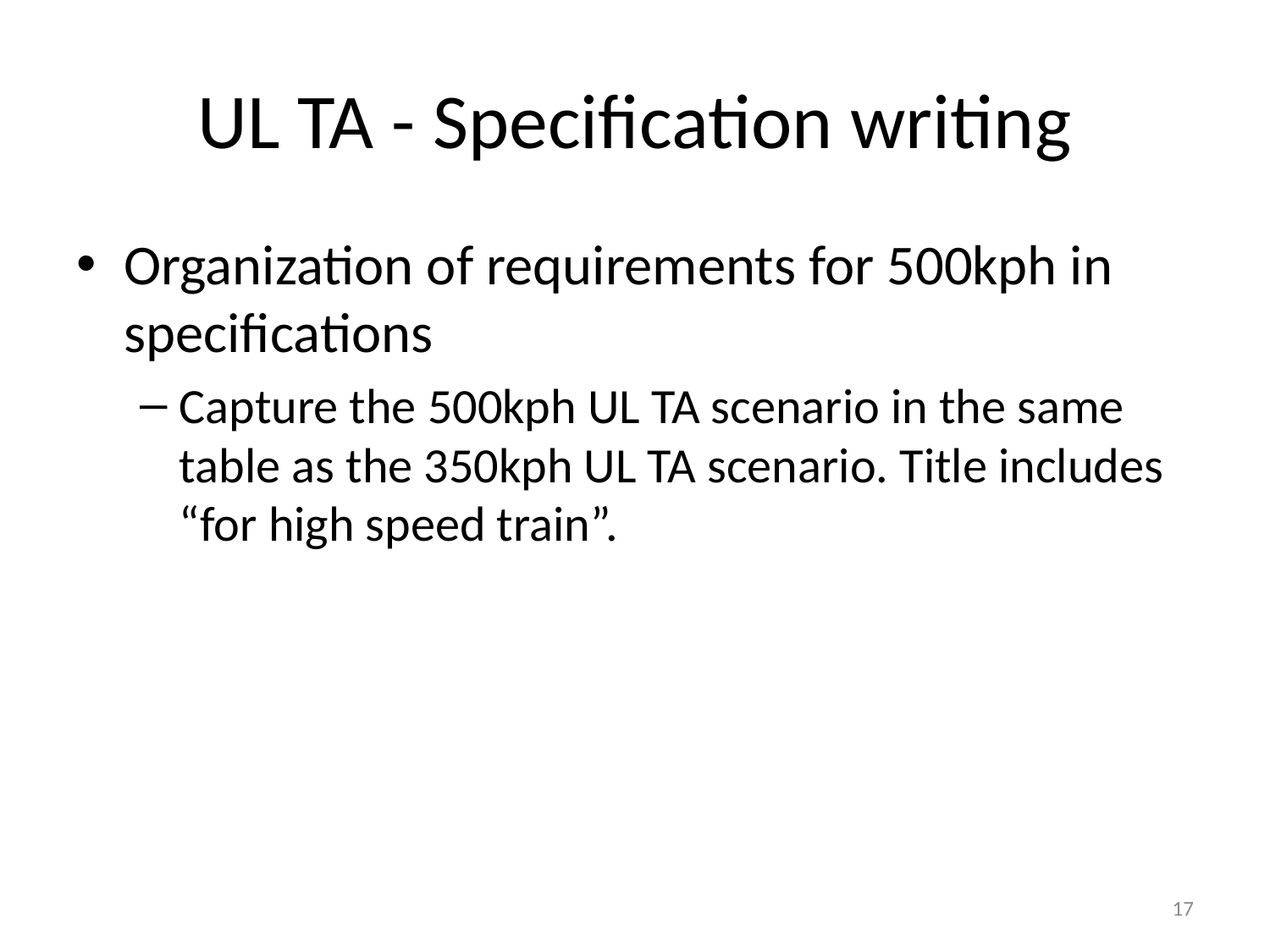

# UL TA - Specification writing
Organization of requirements for 500kph in specifications
Capture the 500kph UL TA scenario in the same table as the 350kph UL TA scenario. Title includes “for high speed train”.

17